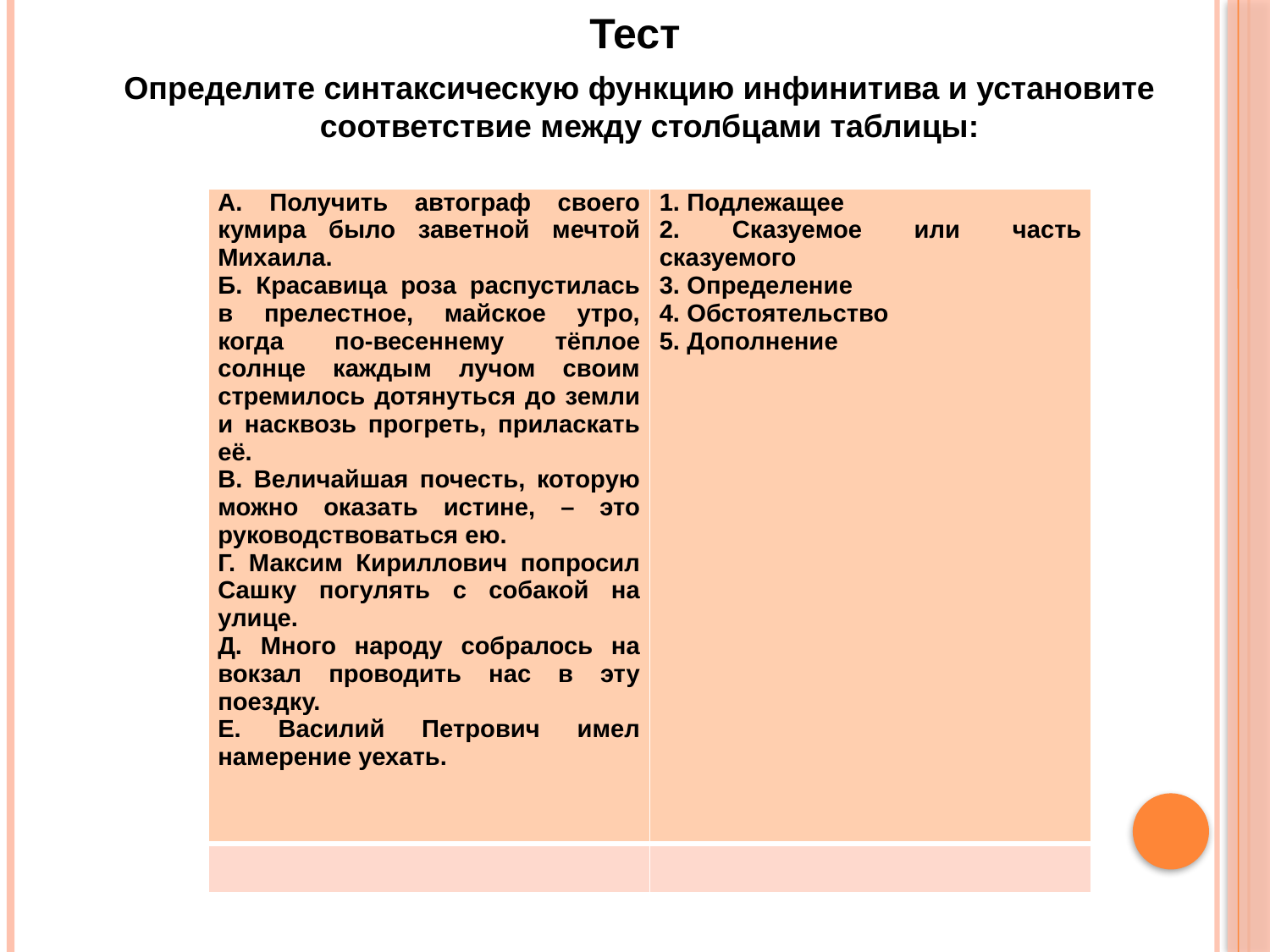

Тест
 Определите синтаксическую функцию инфинитива и установите соответствие между столбцами таблицы:

#
| А. Получить автограф своего кумира было заветной мечтой Михаила. Б. Красавица роза распустилась в прелестное, майское утро, когда по-весеннему тёплое солнце каждым лучом своим стремилось дотянуться до земли и насквозь прогреть, приласкать её. В. Величайшая почесть, которую можно оказать истине, – это руководствоваться ею. Г. Максим Кириллович попросил Сашку погулять с собакой на улице. Д. Много народу собралось на вокзал проводить нас в эту поездку. Е. Василий Петрович имел намерение уехать. | 1. Подлежащее 2. Сказуемое или часть сказуемого 3. Определение 4. Обстоятельство 5. Дополнение |
| --- | --- |
|  |  |